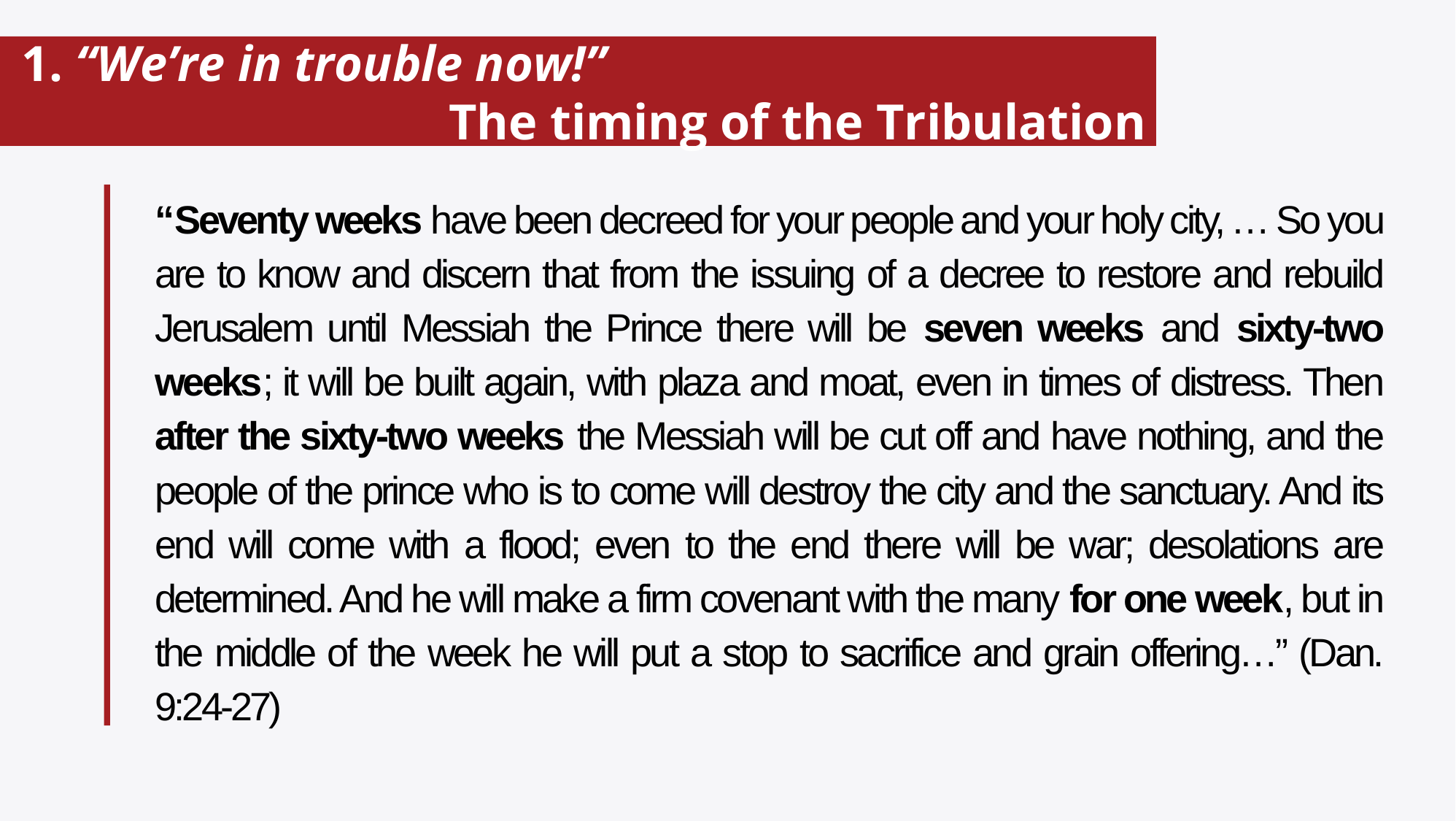

# 1. “We’re in trouble now!” The timing of the Tribulation
“Seventy weeks have been decreed for your people and your holy city, … So you are to know and discern that from the issuing of a decree to restore and rebuild Jerusalem until Messiah the Prince there will be seven weeks and sixty-two weeks; it will be built again, with plaza and moat, even in times of distress. Then after the sixty-two weeks the Messiah will be cut off and have nothing, and the people of the prince who is to come will destroy the city and the sanctuary. And its end will come with a flood; even to the end there will be war; desolations are determined. And he will make a firm covenant with the many for one week, but in the middle of the week he will put a stop to sacrifice and grain offering…” (Dan. 9:24-27)